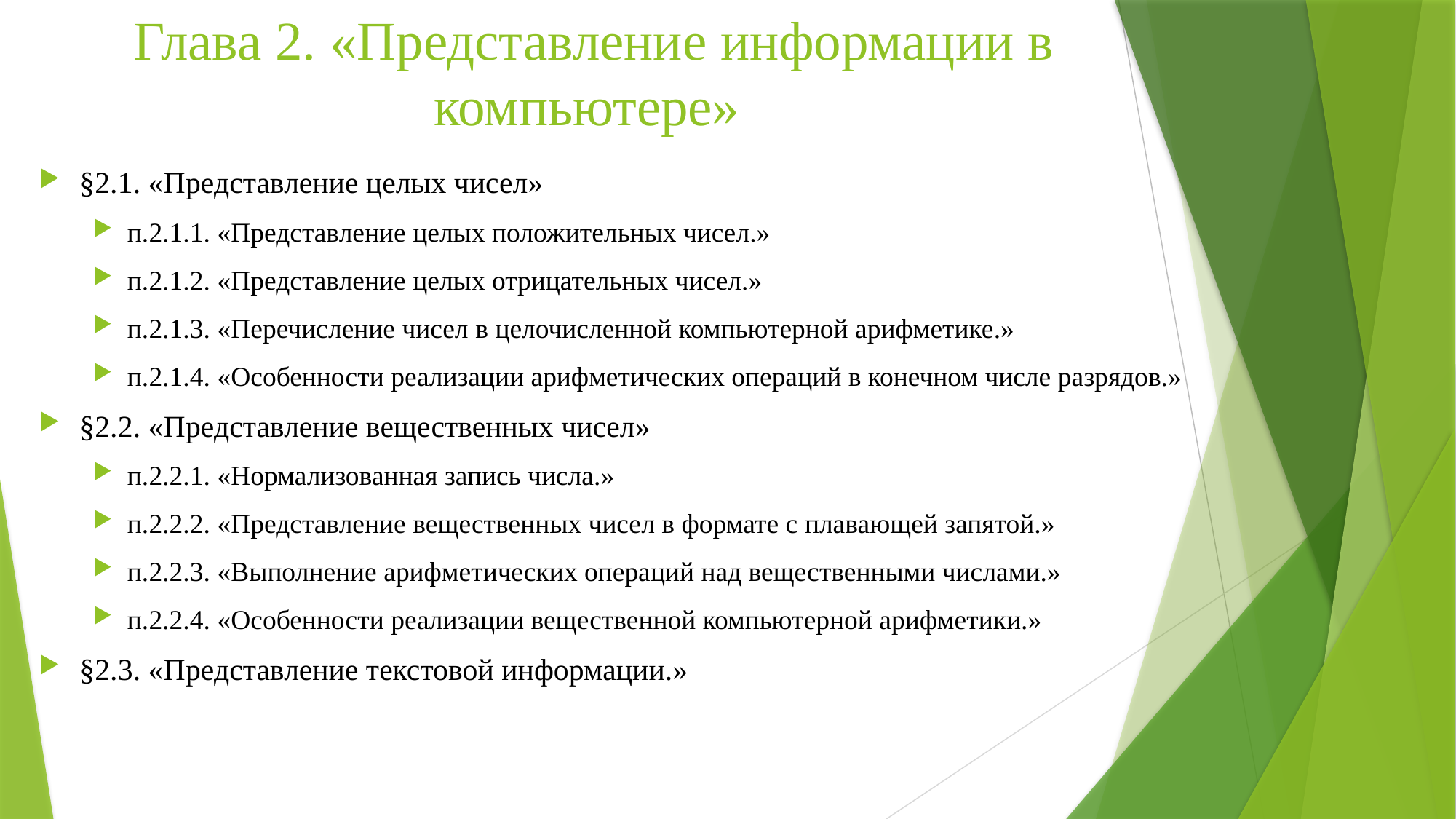

# Глава 2. «Представление информации в компьютере»
§2.1. «Представление целых чисел»
п.2.1.1. «Представление целых положительных чисел.»
п.2.1.2. «Представление целых отрицательных чисел.»
п.2.1.3. «Перечисление чисел в целочисленной компьютерной арифметике.»
п.2.1.4. «Особенности реализации арифметических операций в конечном числе разрядов.»
§2.2. «Представление вещественных чисел»
п.2.2.1. «Нормализованная запись числа.»
п.2.2.2. «Представление вещественных чисел в формате с плавающей запятой.»
п.2.2.3. «Выполнение арифметических операций над вещественными числами.»
п.2.2.4. «Особенности реализации вещественной компьютерной арифметики.»
§2.3. «Представление текстовой информации.»